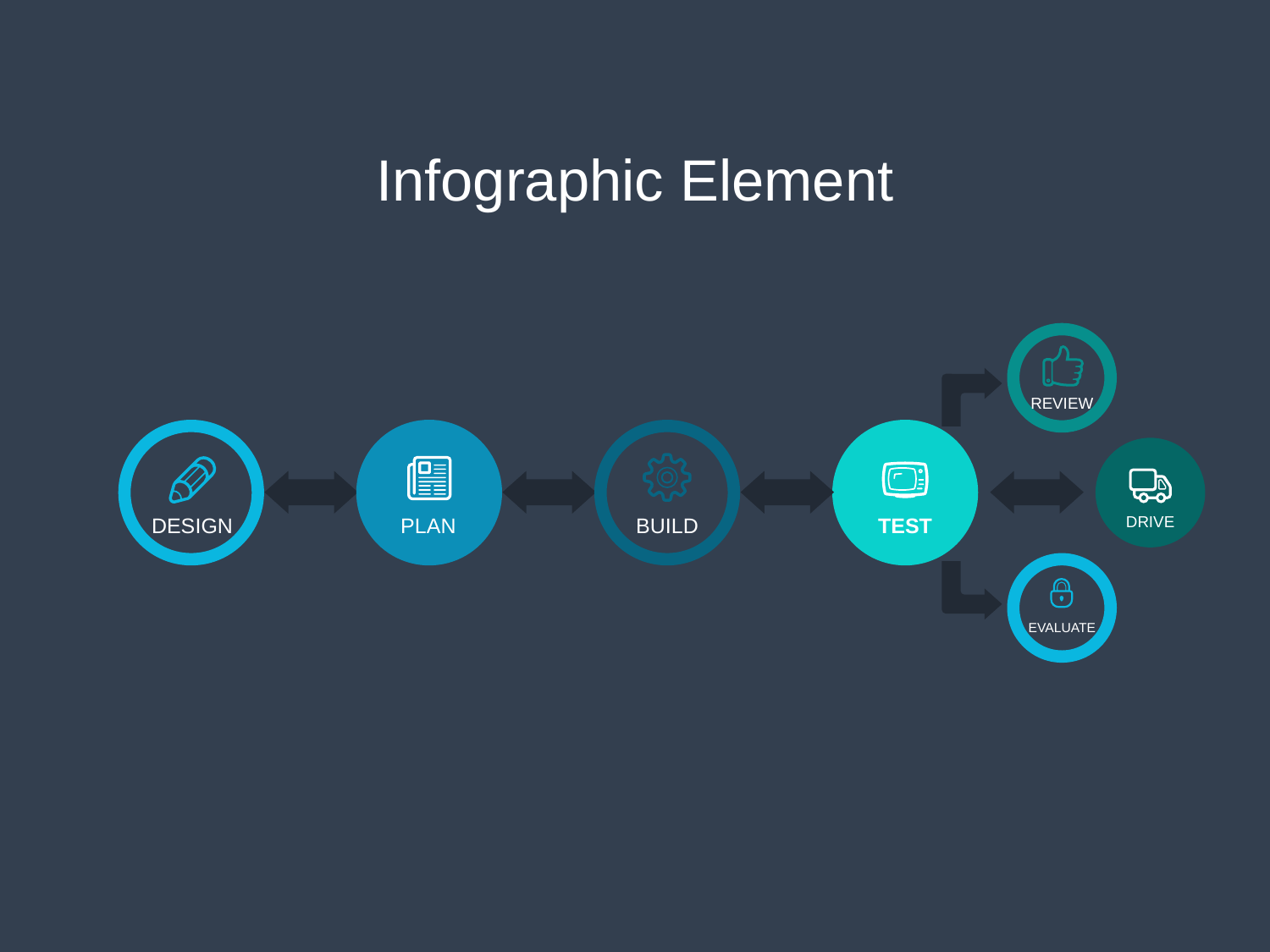

Infographic Element

REVIEW

BUILD

PLAN

DESIGN

TEST

DRIVE

EVALUATE